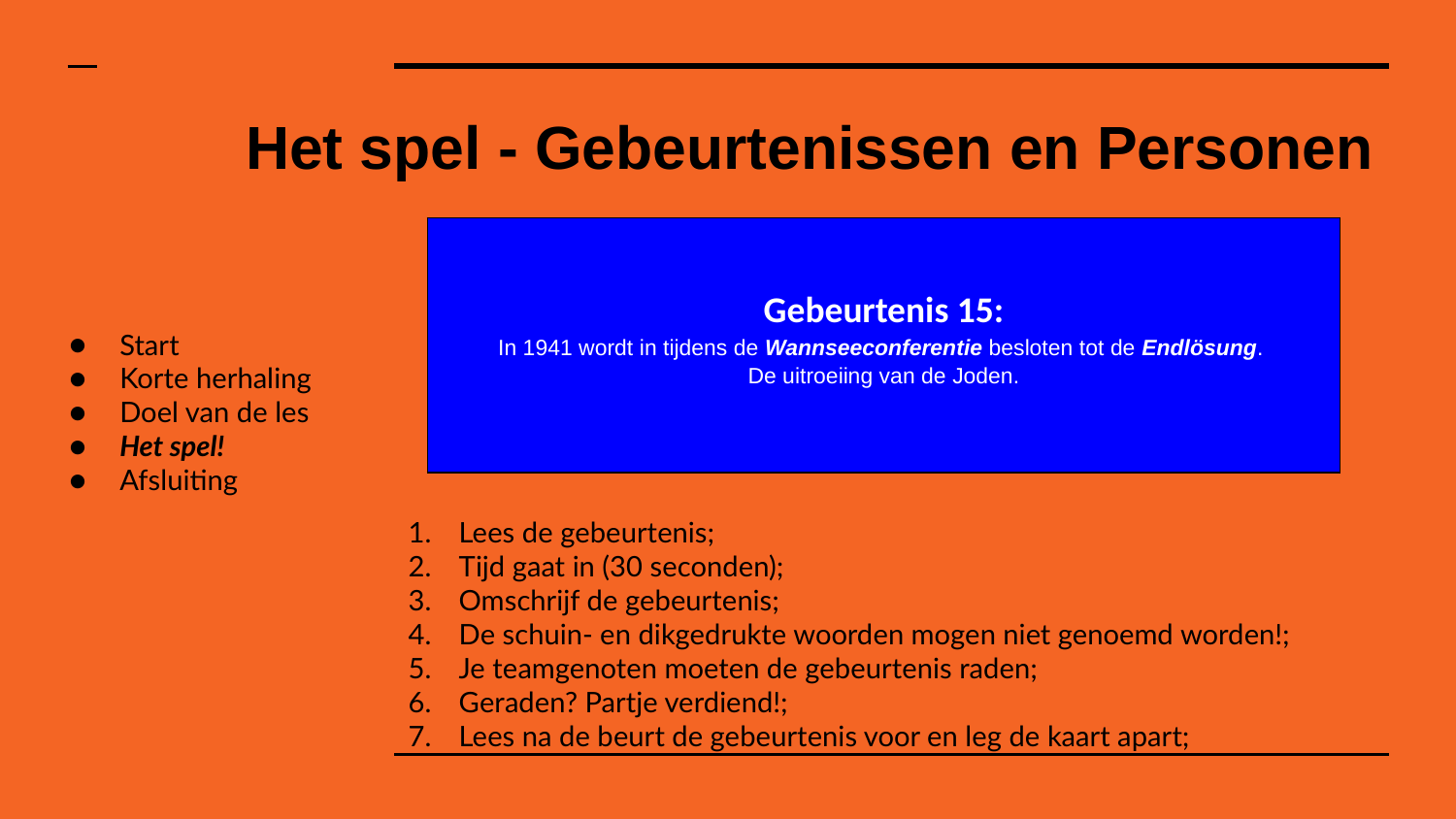

# Het spel - Gebeurtenissen en Personen
| Gebeurtenis 15: In 1941 wordt in tijdens de Wannseeconferentie besloten tot de Endlösung. De uitroeiing van de Joden. |
| --- |
Start
Korte herhaling
Doel van de les
Het spel!
Afsluiting
Lees de gebeurtenis;
Tijd gaat in (30 seconden);
Omschrijf de gebeurtenis;
De schuin- en dikgedrukte woorden mogen niet genoemd worden!;
Je teamgenoten moeten de gebeurtenis raden;
Geraden? Partje verdiend!;
Lees na de beurt de gebeurtenis voor en leg de kaart apart;